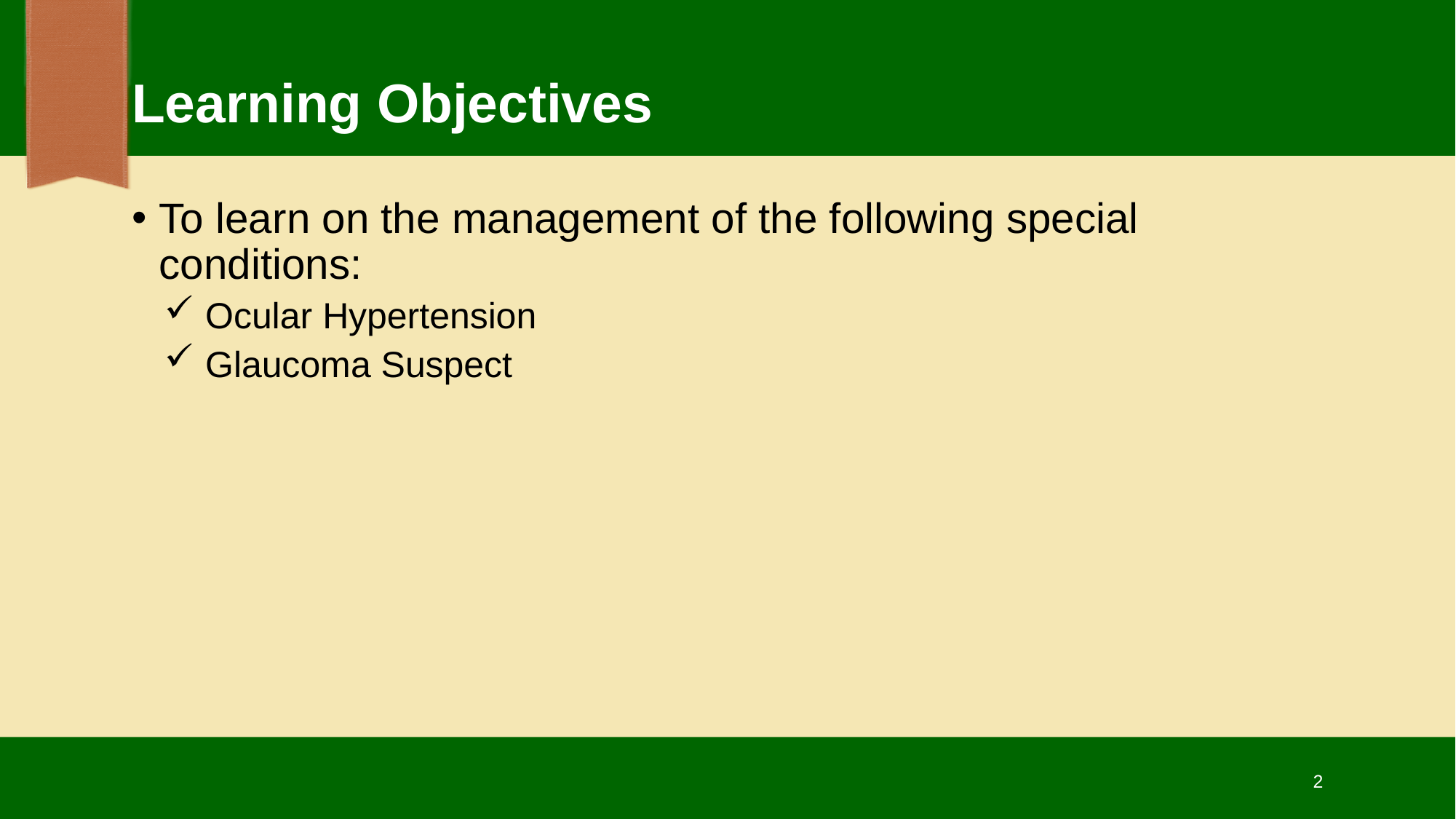

# Learning Objectives
To learn on the management of the following special conditions:
Ocular Hypertension
Glaucoma Suspect

2